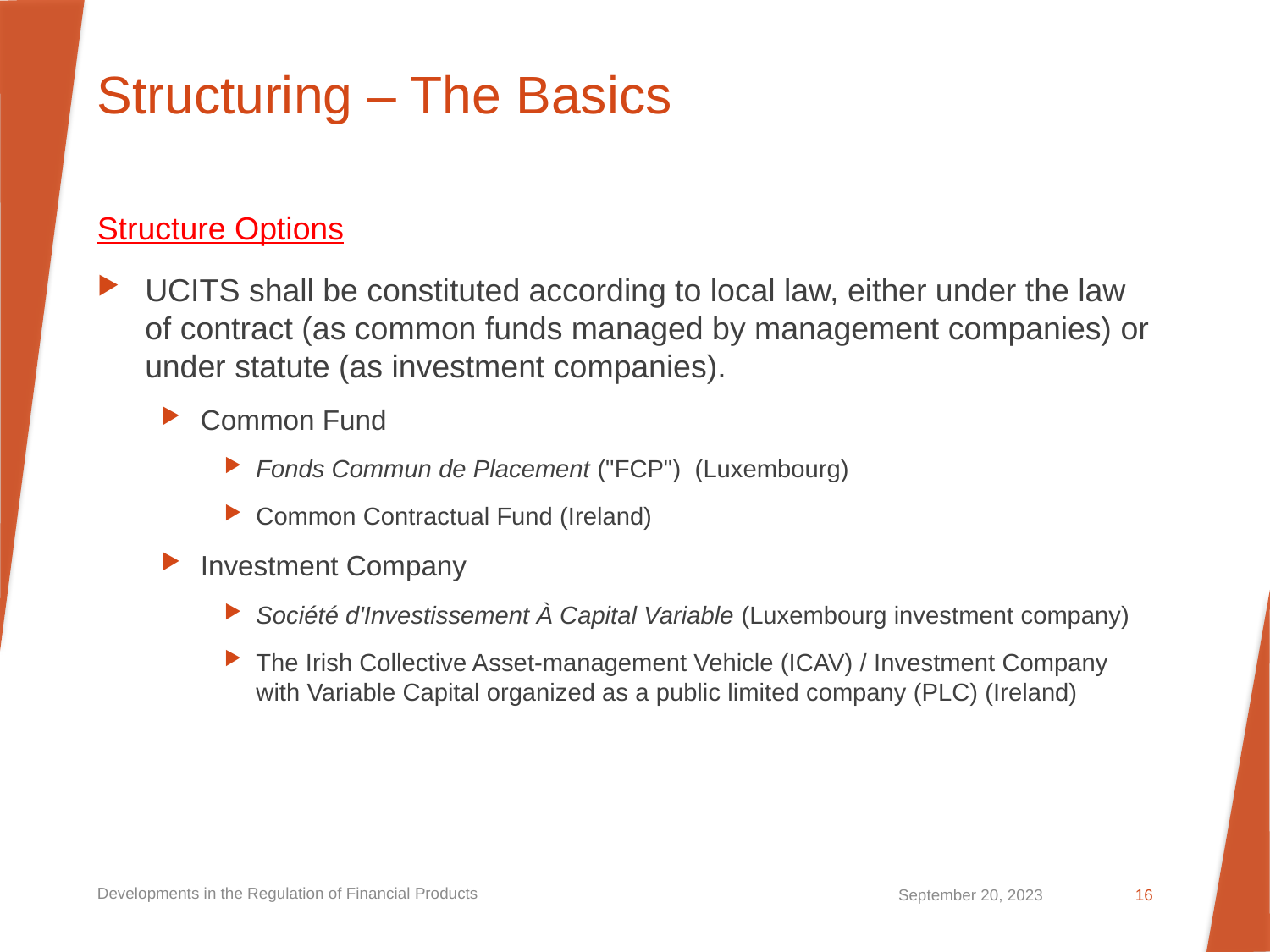

# Structuring – The Basics
Structure Options
UCITS shall be constituted according to local law, either under the law of contract (as common funds managed by management companies) or under statute (as investment companies).
Common Fund
Fonds Commun de Placement ("FCP")  (Luxembourg)
Common Contractual Fund (Ireland)
Investment Company
Société d'Investissement À Capital Variable (Luxembourg investment company)
The Irish Collective Asset-management Vehicle (ICAV) / Investment Company with Variable Capital organized as a public limited company (PLC) (Ireland)

Developments in the Regulation of Financial Products
September 20, 2023
16